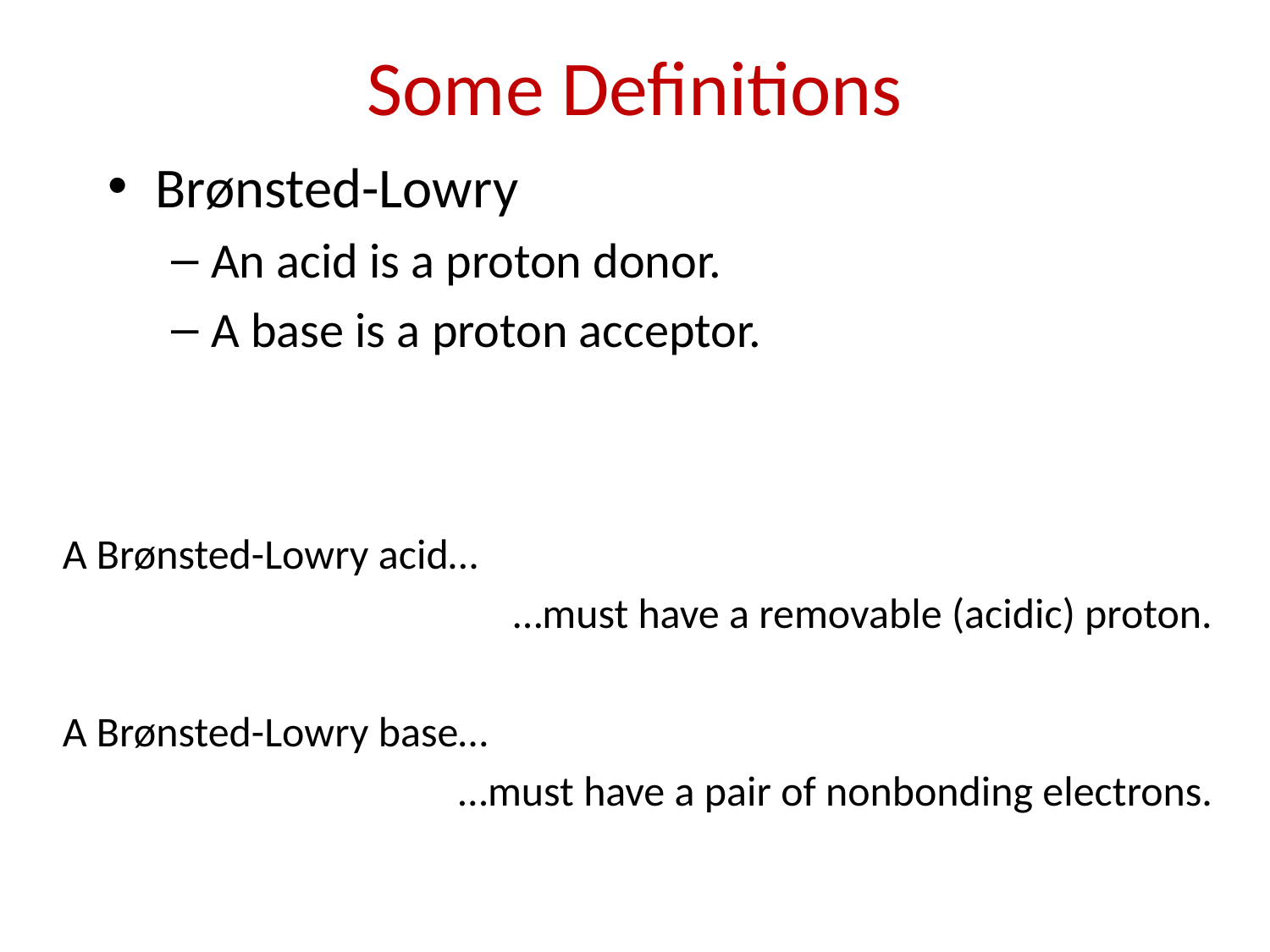

Some Definitions
Brønsted-Lowry
An acid is a proton donor.
A base is a proton acceptor.
A Brønsted-Lowry acid…
…must have a removable (acidic) proton.

A Brønsted-Lowry base…
…must have a pair of nonbonding electrons.